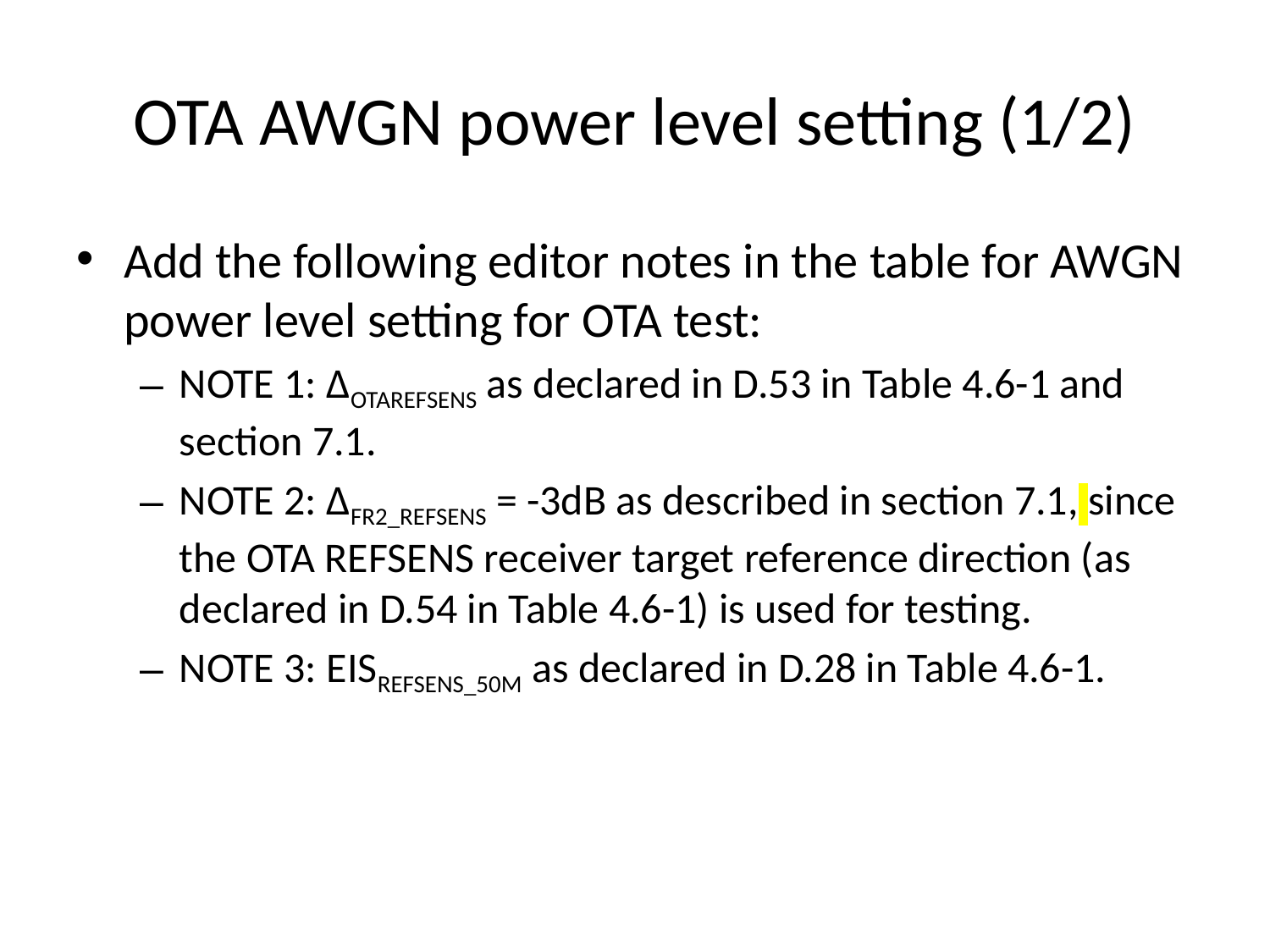

# OTA AWGN power level setting (1/2)
Add the following editor notes in the table for AWGN power level setting for OTA test:
NOTE 1: ΔOTAREFSENS as declared in D.53 in Table 4.6-1 and section 7.1.
NOTE 2: ΔFR2_REFSENS = -3dB as described in section 7.1, since the OTA REFSENS receiver target reference direction (as declared in D.54 in Table 4.6-1) is used for testing.
NOTE 3: EISREFSENS_50M as declared in D.28 in Table 4.6-1.